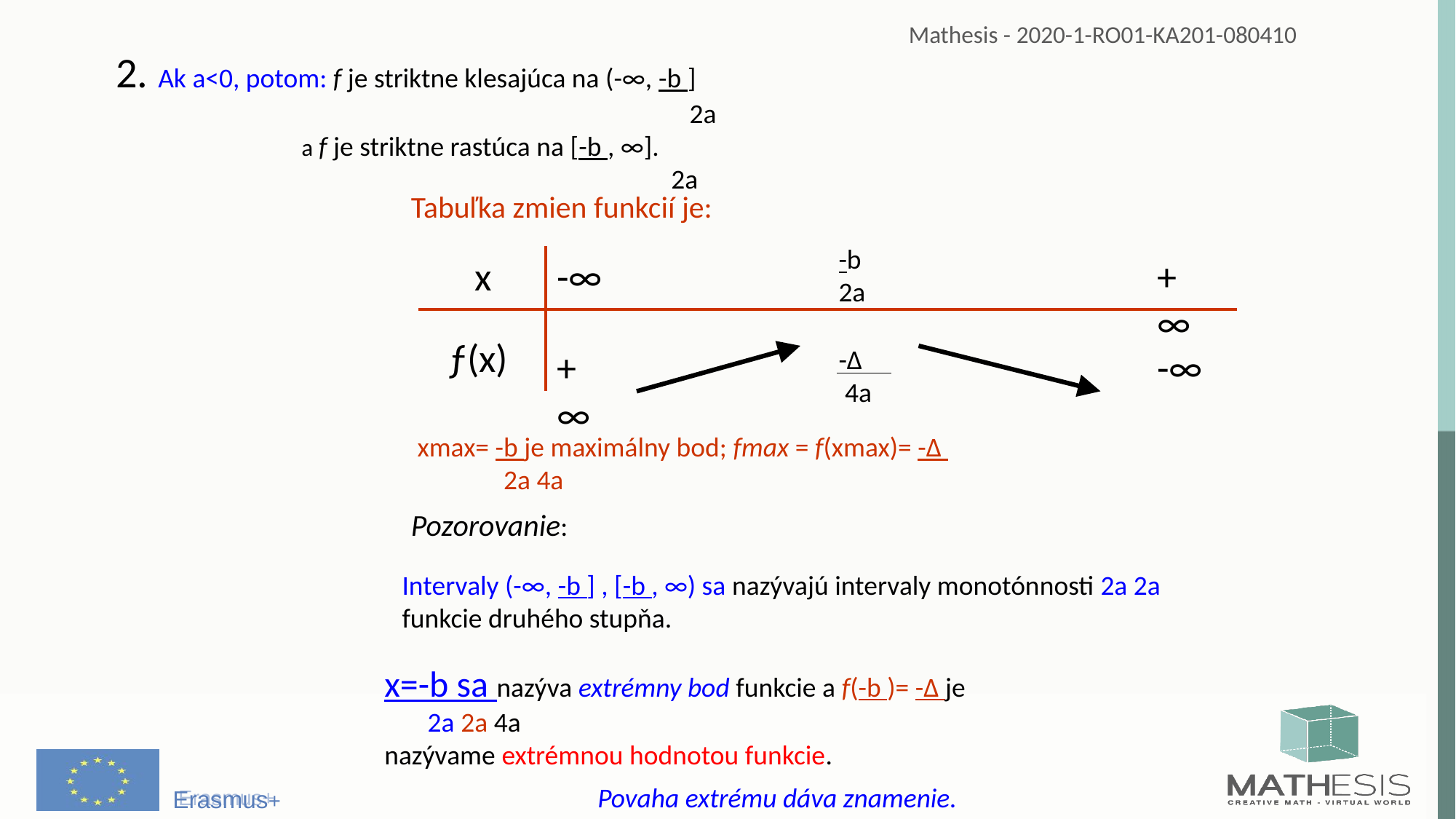

2. Ak a<0, potom: f je striktne klesajúca na (-∞, -b ]
                                                                                             2a
                                  a f je striktne rastúca na [-b , ∞].
                                                                                          2a
Tabuľka zmien funkcií je:
-b
2a
x
-∞
+∞
ƒ(x)
+∞
-Δ
 4a
-∞
 xmax= -b je maximálny bod; fmax = f(xmax)= -Δ
               2a 4a
Pozorovanie:
Intervaly (-∞, -b ] , [-b , ∞) sa nazývajú intervaly monotónnosti 2a 2a
funkcie druhého stupňa.
x=-b sa nazýva extrémny bod funkcie a f(-b )= -Δ je
       2a 2a 4a
nazývame extrémnou hodnotou funkcie.
Povaha extrému dáva znamenie.